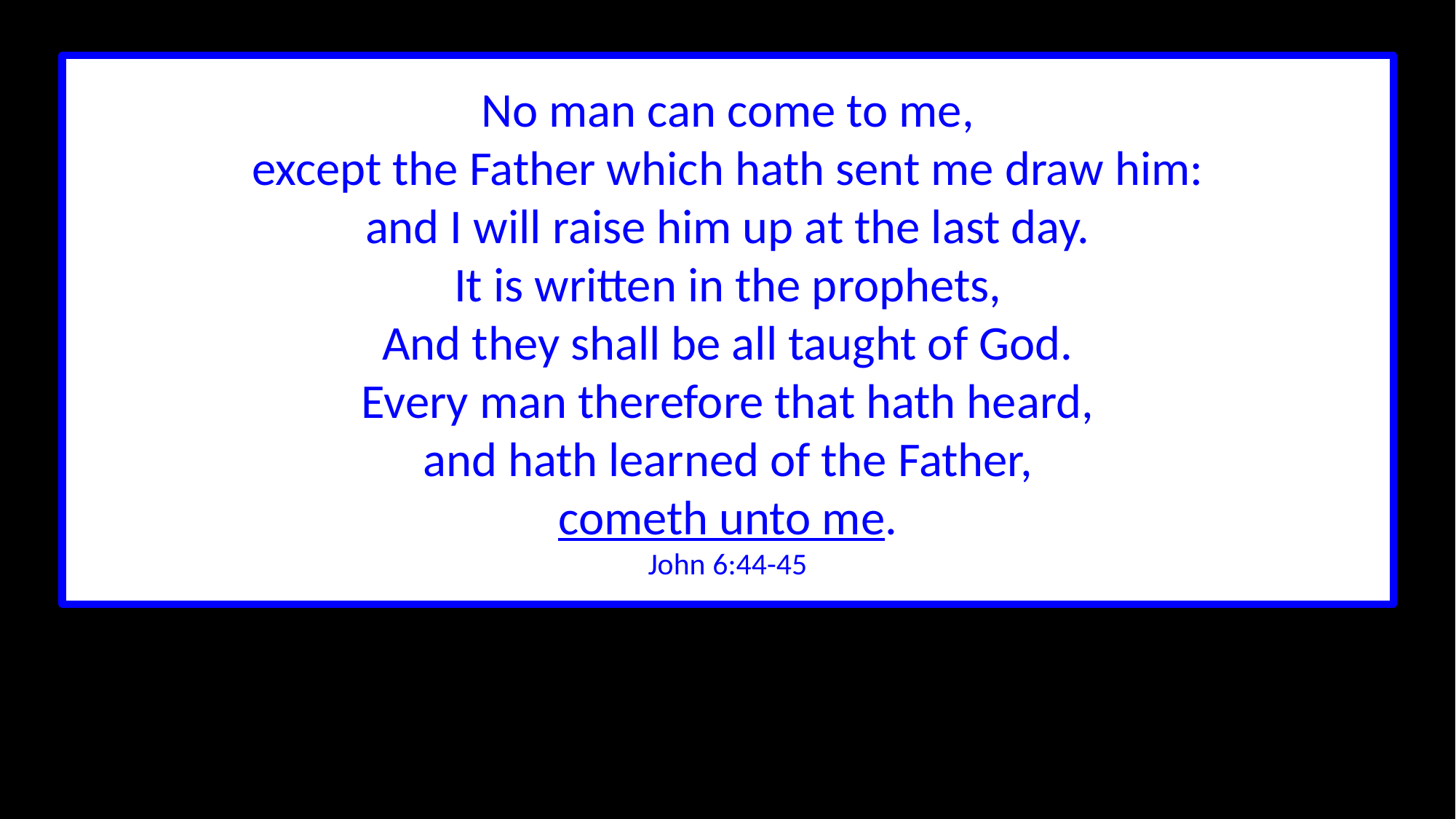

No man can come to me,
except the Father which hath sent me draw him:
and I will raise him up at the last day.
It is written in the prophets,
And they shall be all taught of God.
Every man therefore that hath heard,
and hath learned of the Father,
cometh unto me.
John 6:44-45